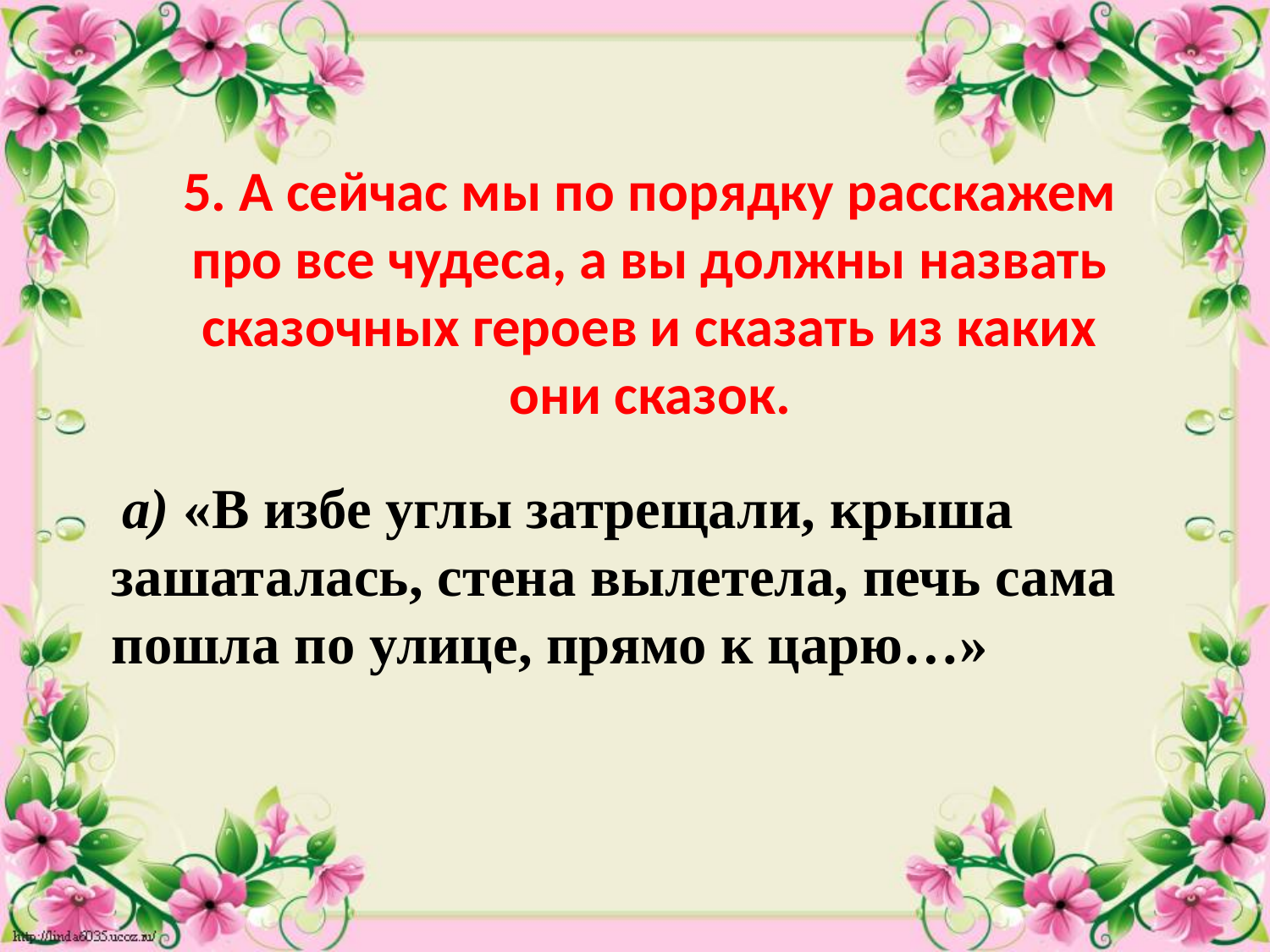

5. А сейчас мы по порядку расскажем про все чудеса, а вы должны назвать сказочных героев и сказать из каких они сказок.
 а) «В избе углы затрещали, крыша зашаталась, стена вылетела, печь сама пошла по улице, прямо к царю…»